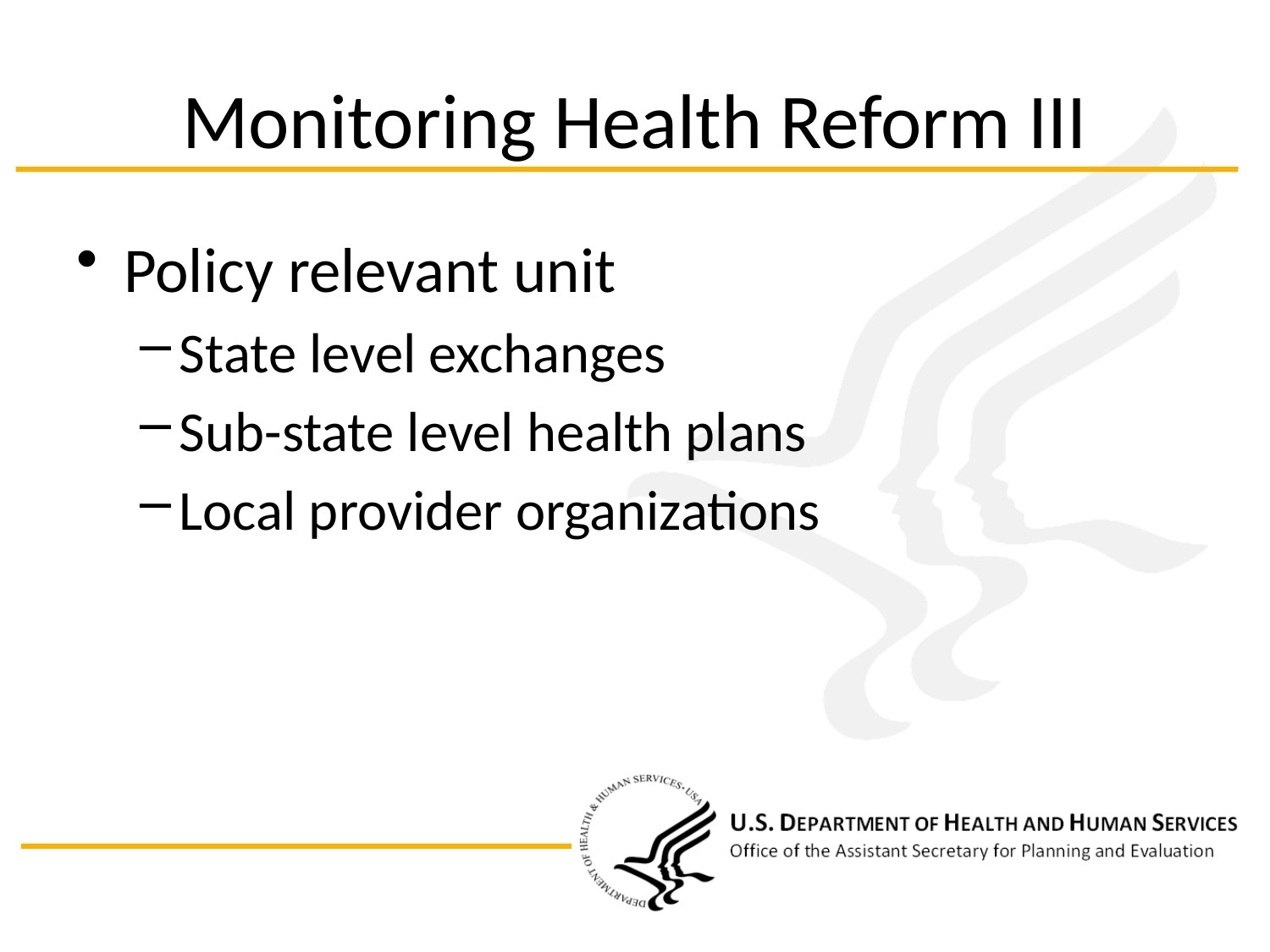

# Monitoring Health Reform III
Policy relevant unit
State level exchanges
Sub-state level health plans
Local provider organizations